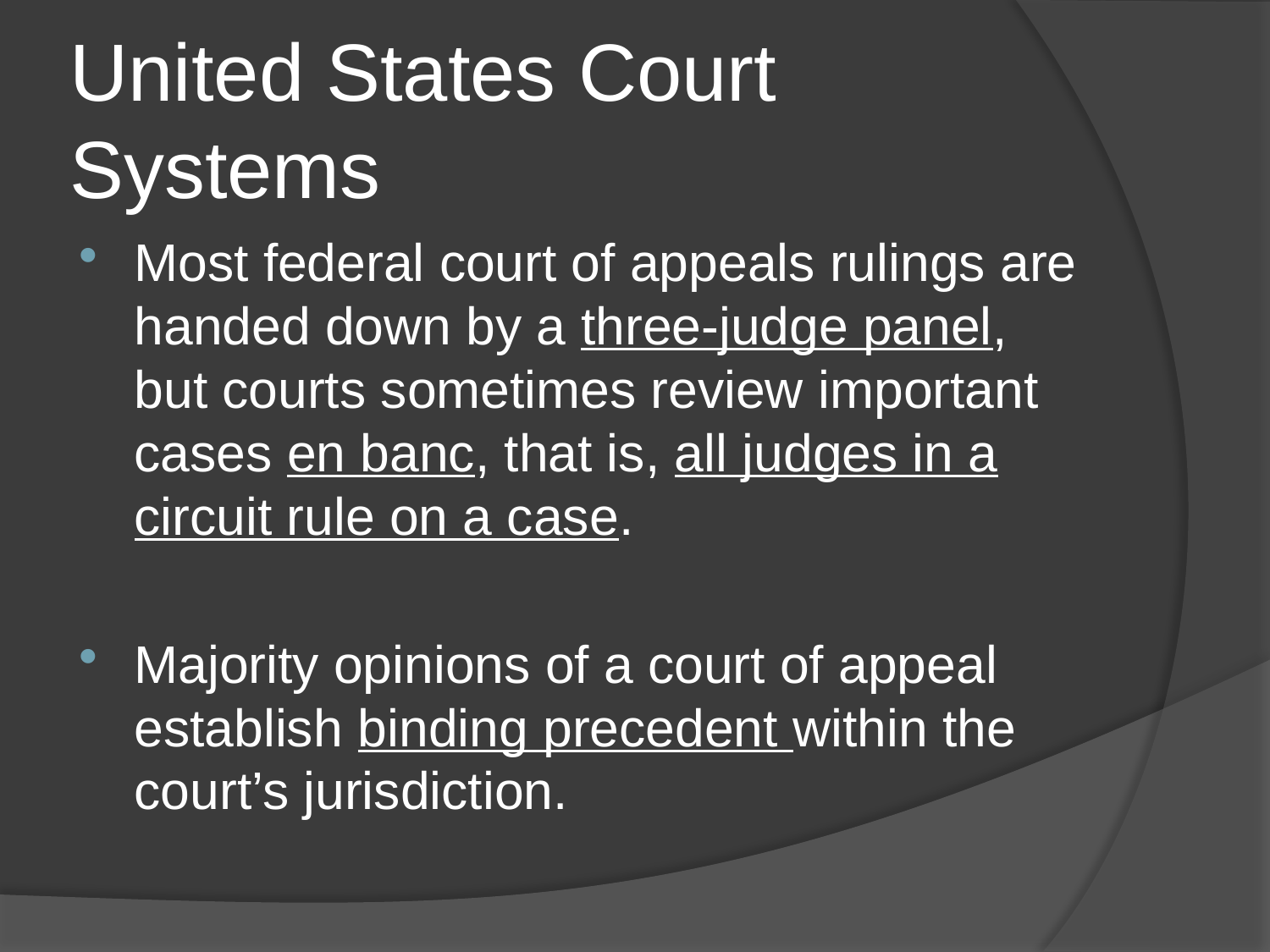

# United States Court Systems
Most federal court of appeals rulings are handed down by a three-judge panel, but courts sometimes review important cases en banc, that is, all judges in a circuit rule on a case.

Majority opinions of a court of appeal establish binding precedent within the court’s jurisdiction.